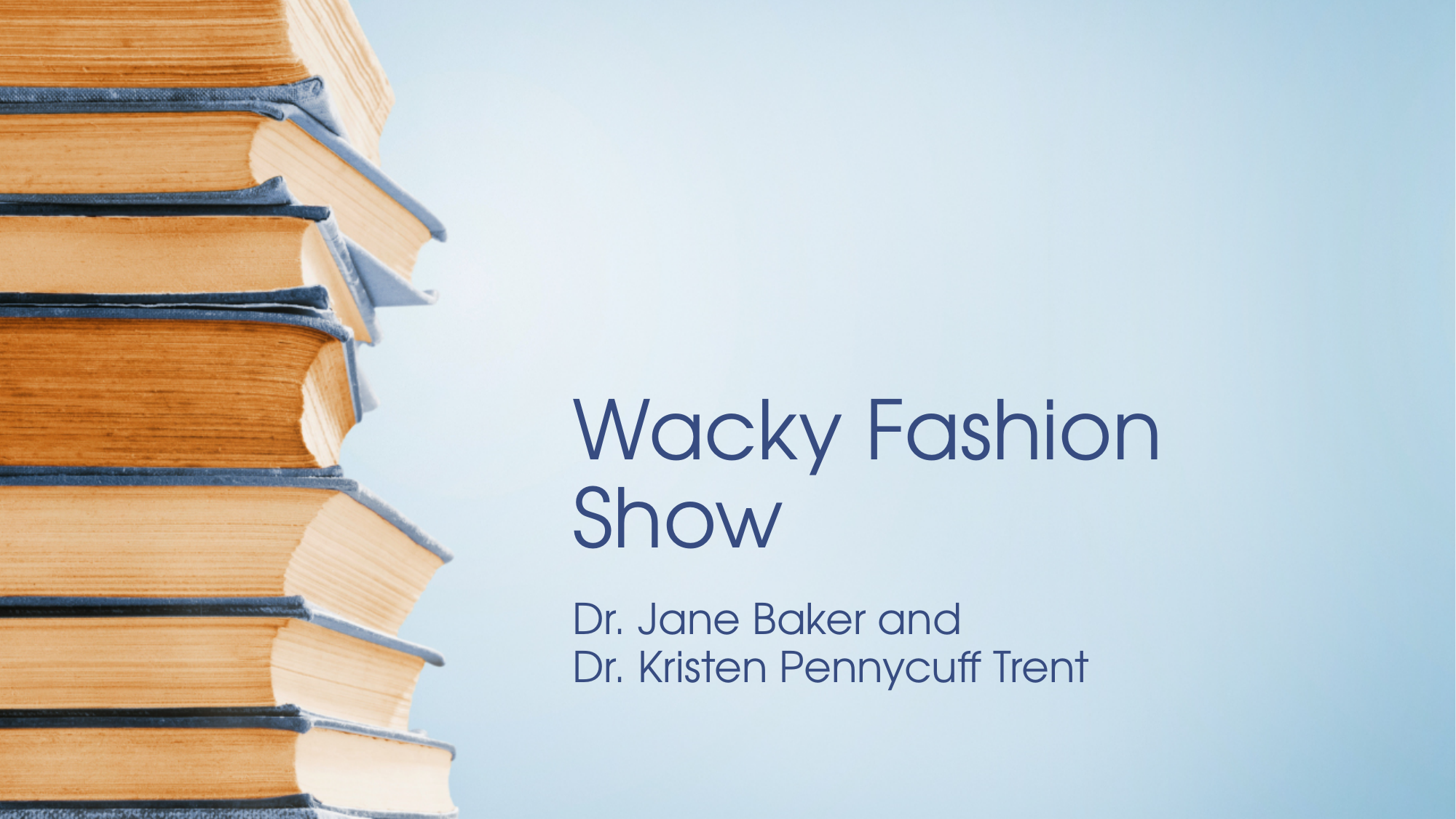

# Wacky Fashion Show
Dr. Jane Baker and
Dr. Kristen Pennycuff Trent